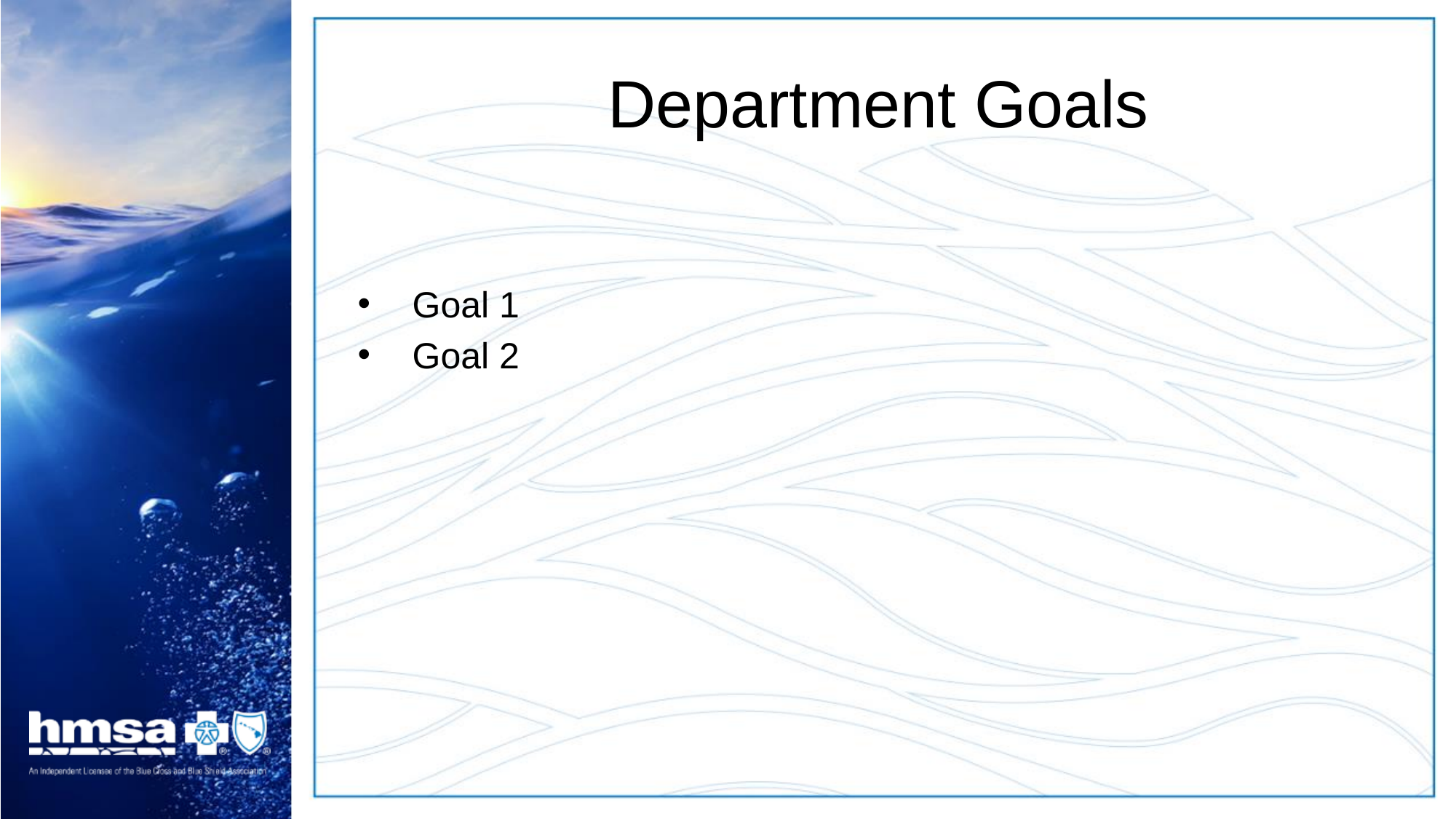

# Department Goals

Goal 1
Goal 2